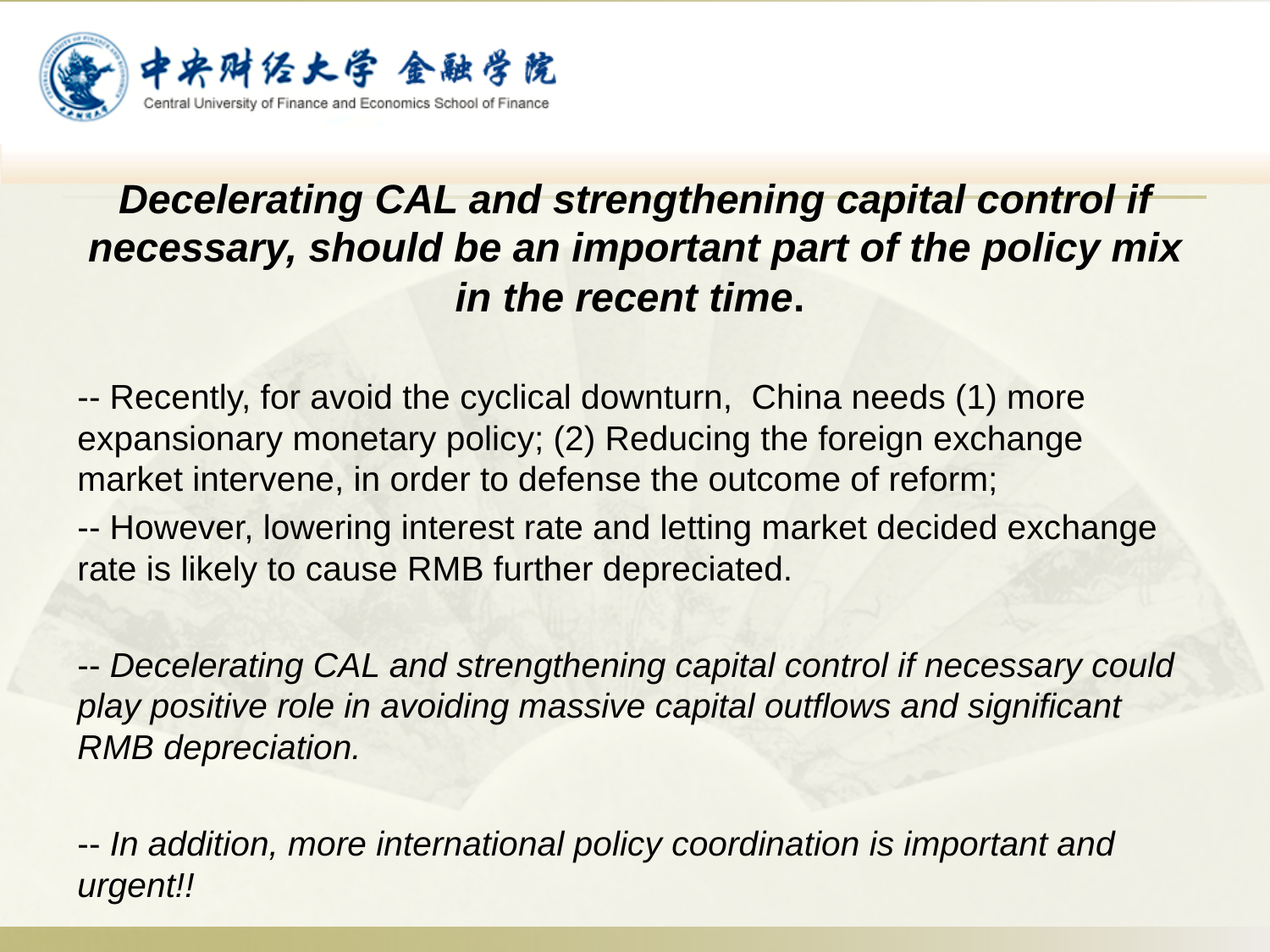

Decelerating CAL and strengthening capital control if necessary, should be an important part of the policy mix in the recent time.

-- Recently, for avoid the cyclical downturn,  China needs (1) more expansionary monetary policy; (2) Reducing the foreign exchange market intervene, in order to defense the outcome of reform;
-- However, lowering interest rate and letting market decided exchange rate is likely to cause RMB further depreciated.

-- Decelerating CAL and strengthening capital control if necessary could play positive role in avoiding massive capital outflows and significant RMB depreciation.

-- In addition, more international policy coordination is important and urgent!!